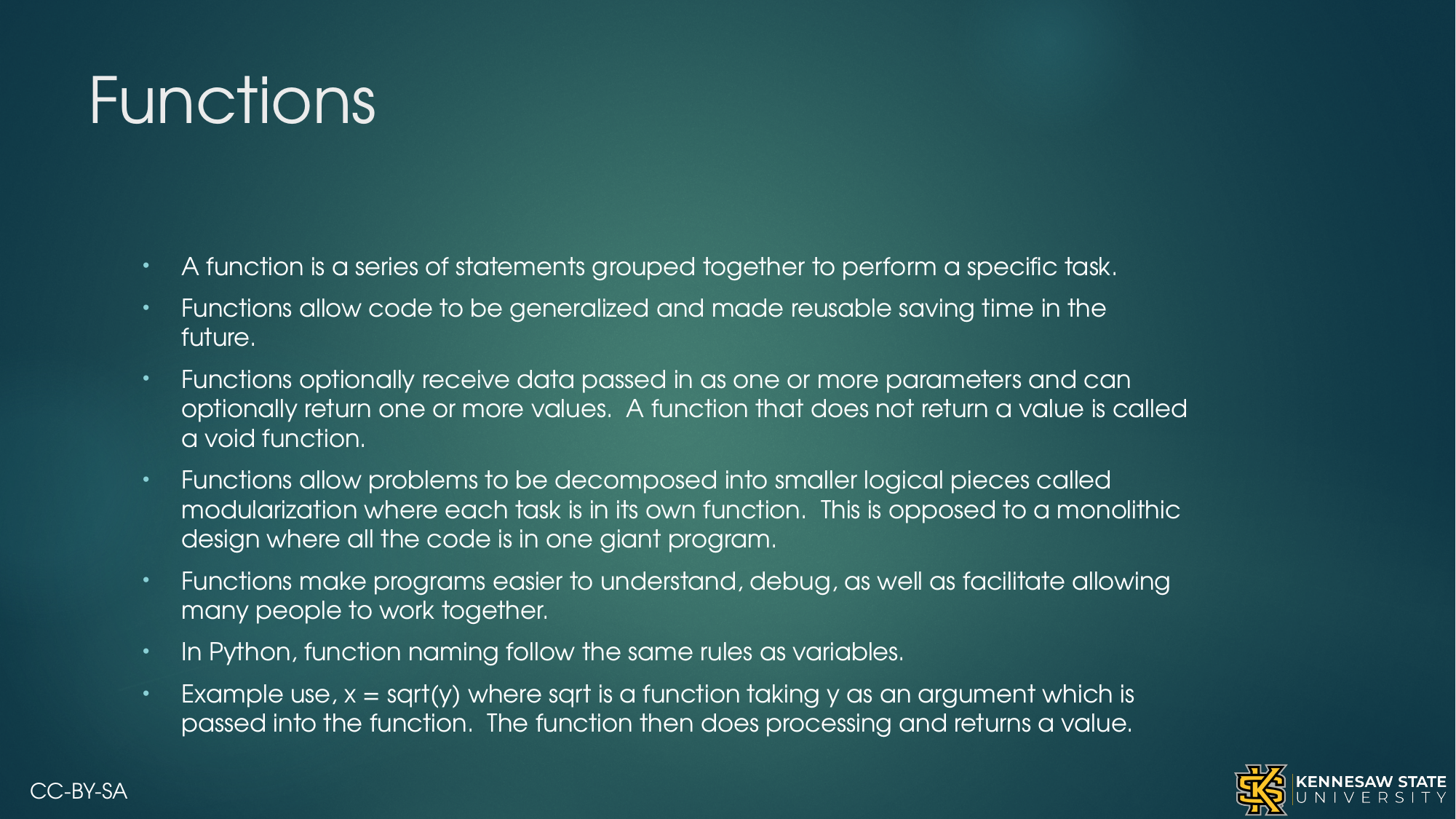

# Functions
A function is a series of statements grouped together to perform a specific task.
Functions allow code to be generalized and made reusable saving time in the future.
Functions optionally receive data passed in as one or more parameters and can optionally return one or more values.  A function that does not return a value is called a void function.
Functions allow problems to be decomposed into smaller logical pieces called modularization where each task is in its own function.  This is opposed to a monolithic design where all the code is in one giant program.
Functions make programs easier to understand, debug, as well as facilitate allowing many people to work together.
In Python, function naming follow the same rules as variables.
Example use, x = sqrt(y) where sqrt is a function taking y as an argument which is passed into the function.  The function then does processing and returns a value.